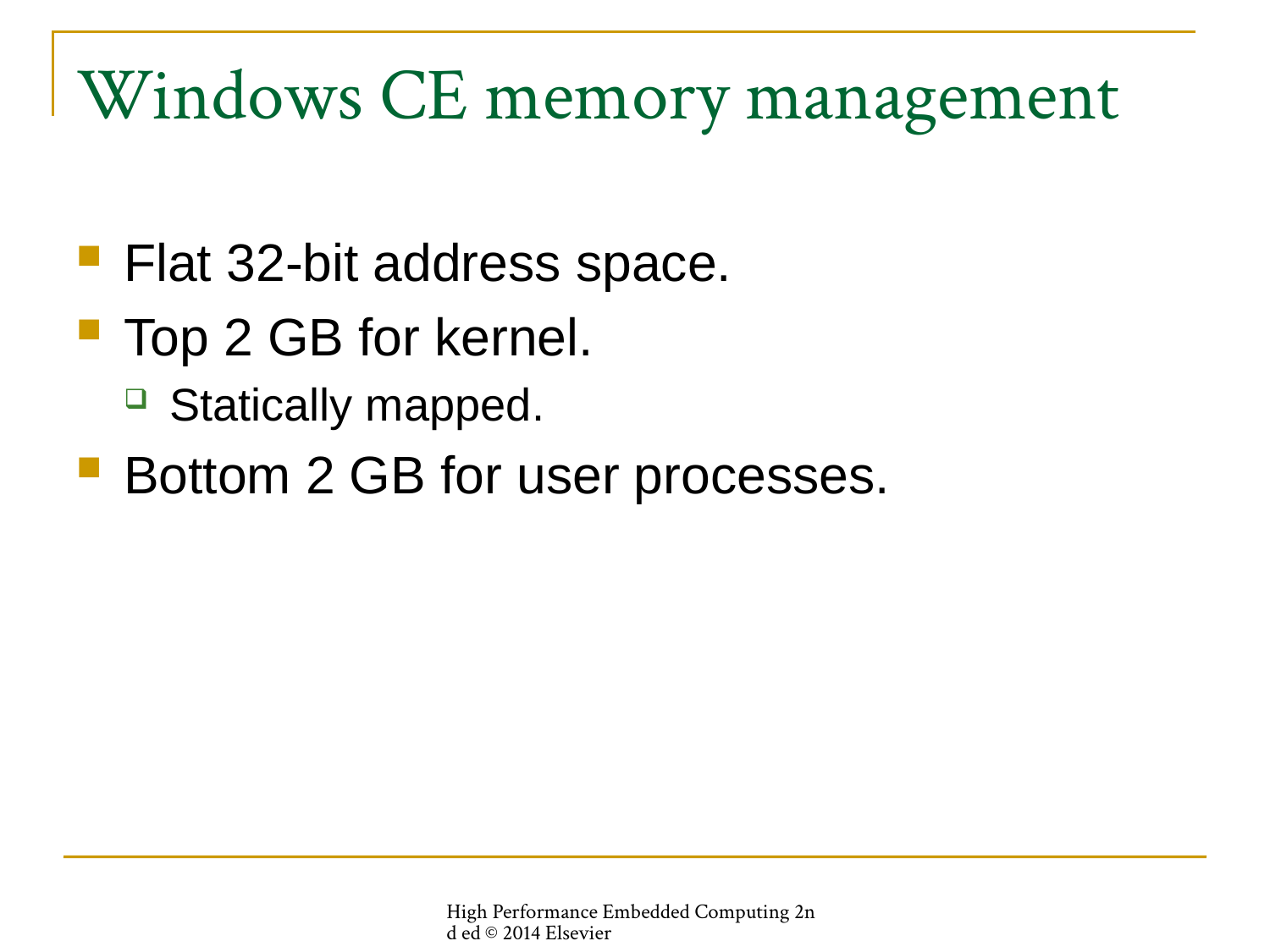

# Windows CE memory management
Flat 32-bit address space.
Top 2 GB for kernel.
Statically mapped.
Bottom 2 GB for user processes.
High Performance Embedded Computing 2nd ed © 2014 Elsevier